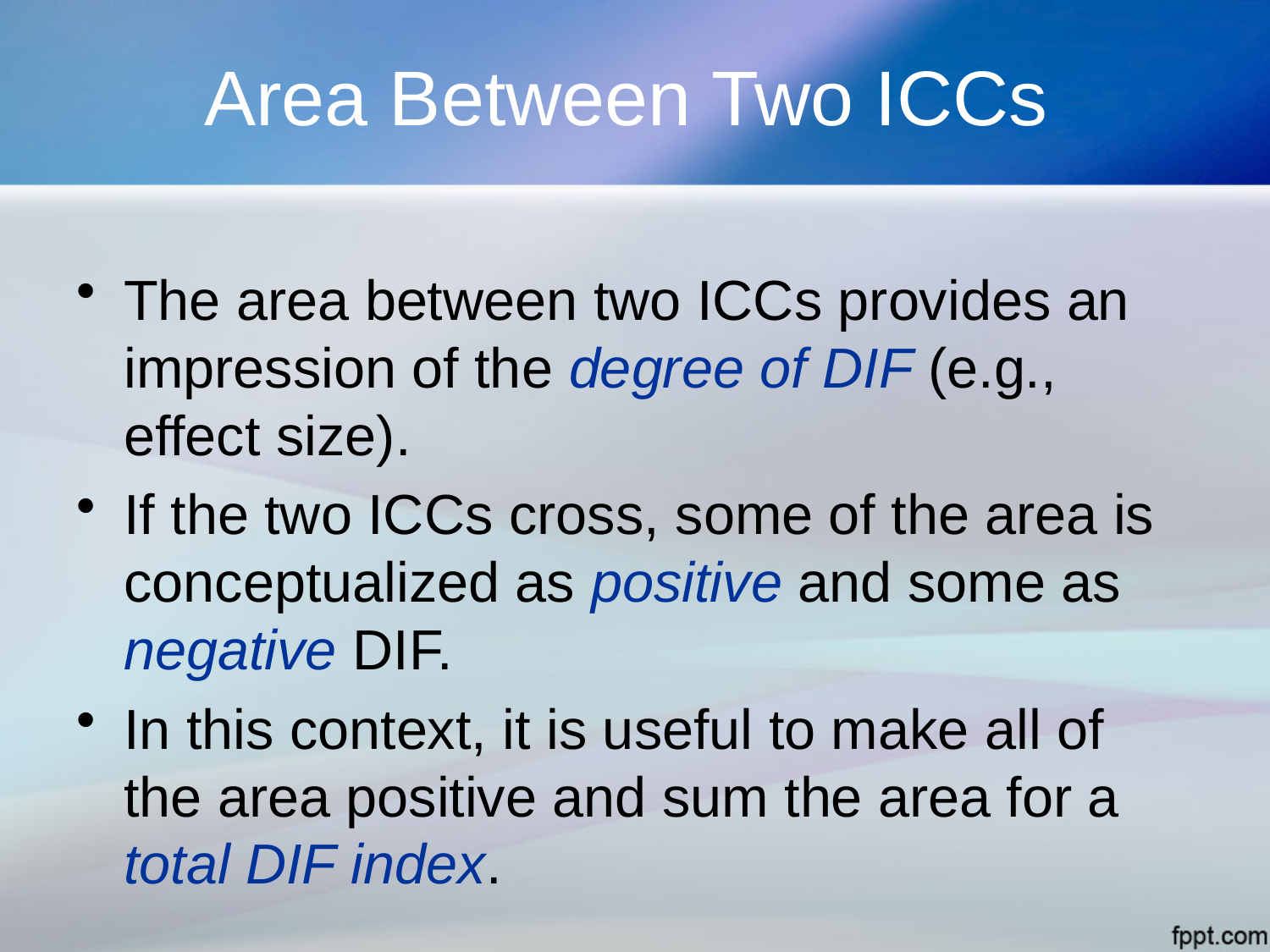

# Area Between Two ICCs
The area between two ICCs provides an impression of the degree of DIF (e.g., effect size).
If the two ICCs cross, some of the area is conceptualized as positive and some as negative DIF.
In this context, it is useful to make all of the area positive and sum the area for a total DIF index.